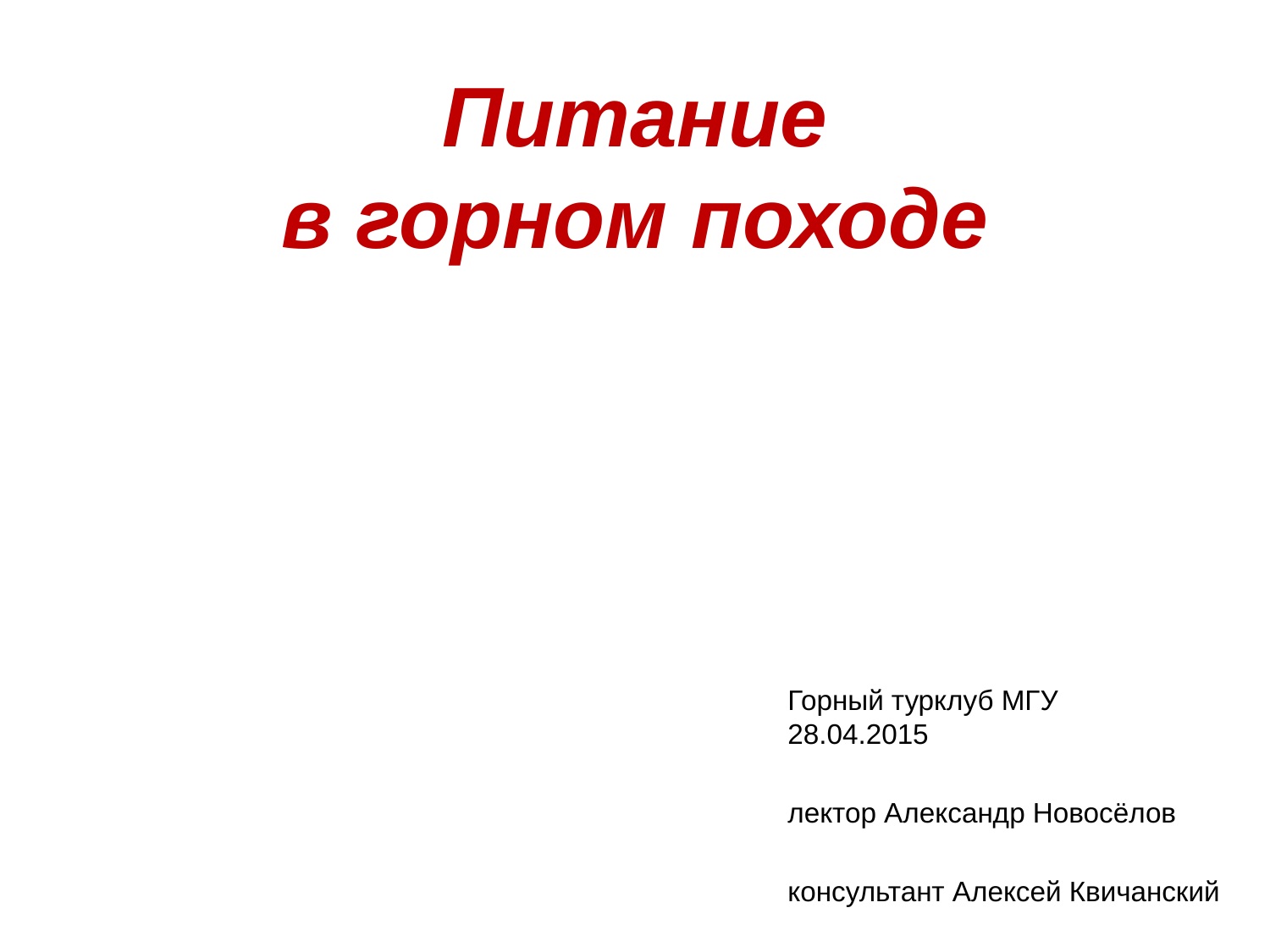

# Питание в горном походе
Горный турклуб МГУ
28.04.2015

лектор Александр Новосёлов

консультант Алексей Квичанский